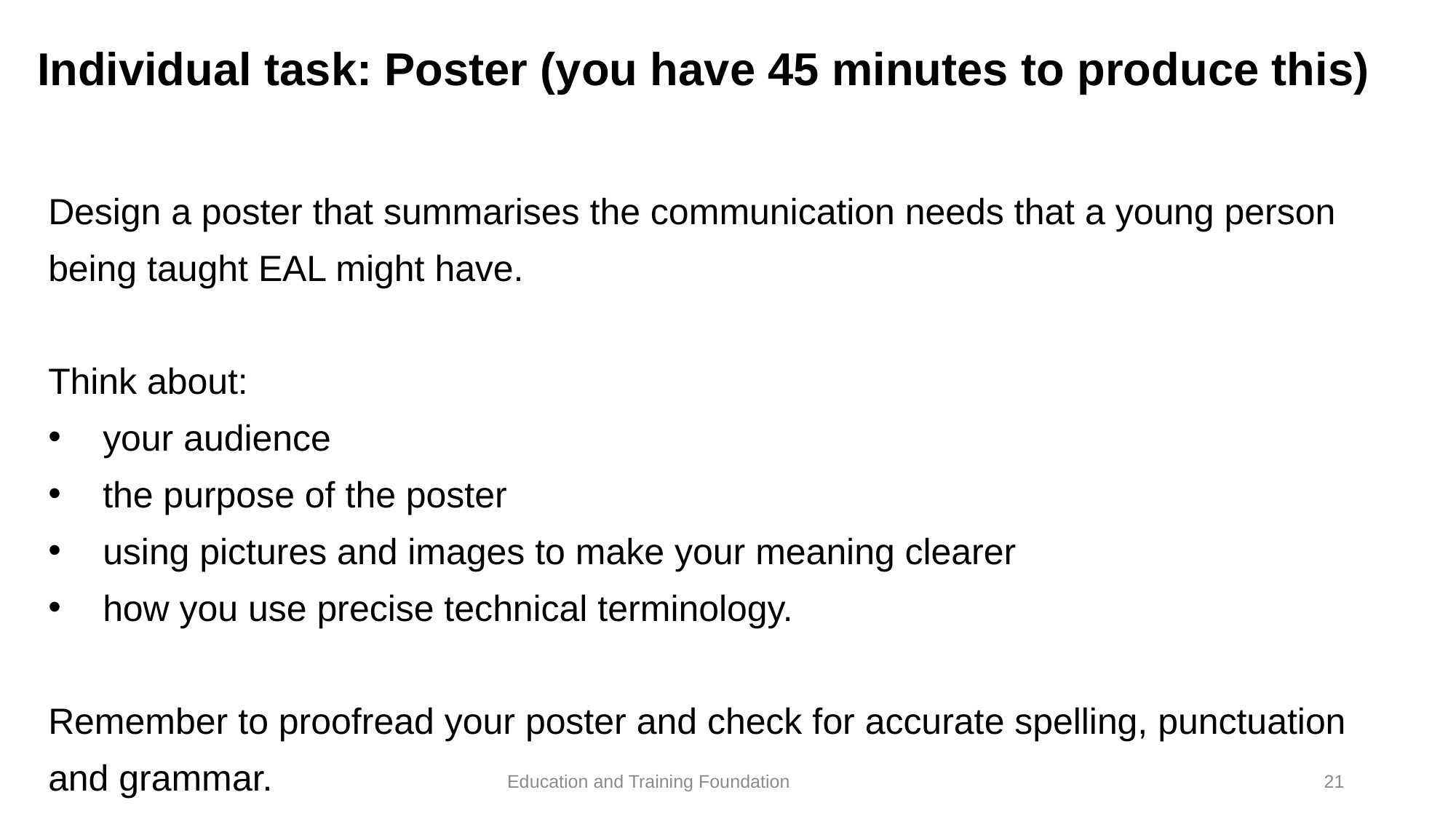

# Individual task: Poster (you have 45 minutes to produce this)
Design a poster that summarises the communication needs that a young person being taught EAL might have.

Think about:
your audience
the purpose of the poster
using pictures and images to make your meaning clearer
how you use precise technical terminology.

Remember to proofread your poster and check for accurate spelling, punctuation and grammar.
21
Education and Training Foundation